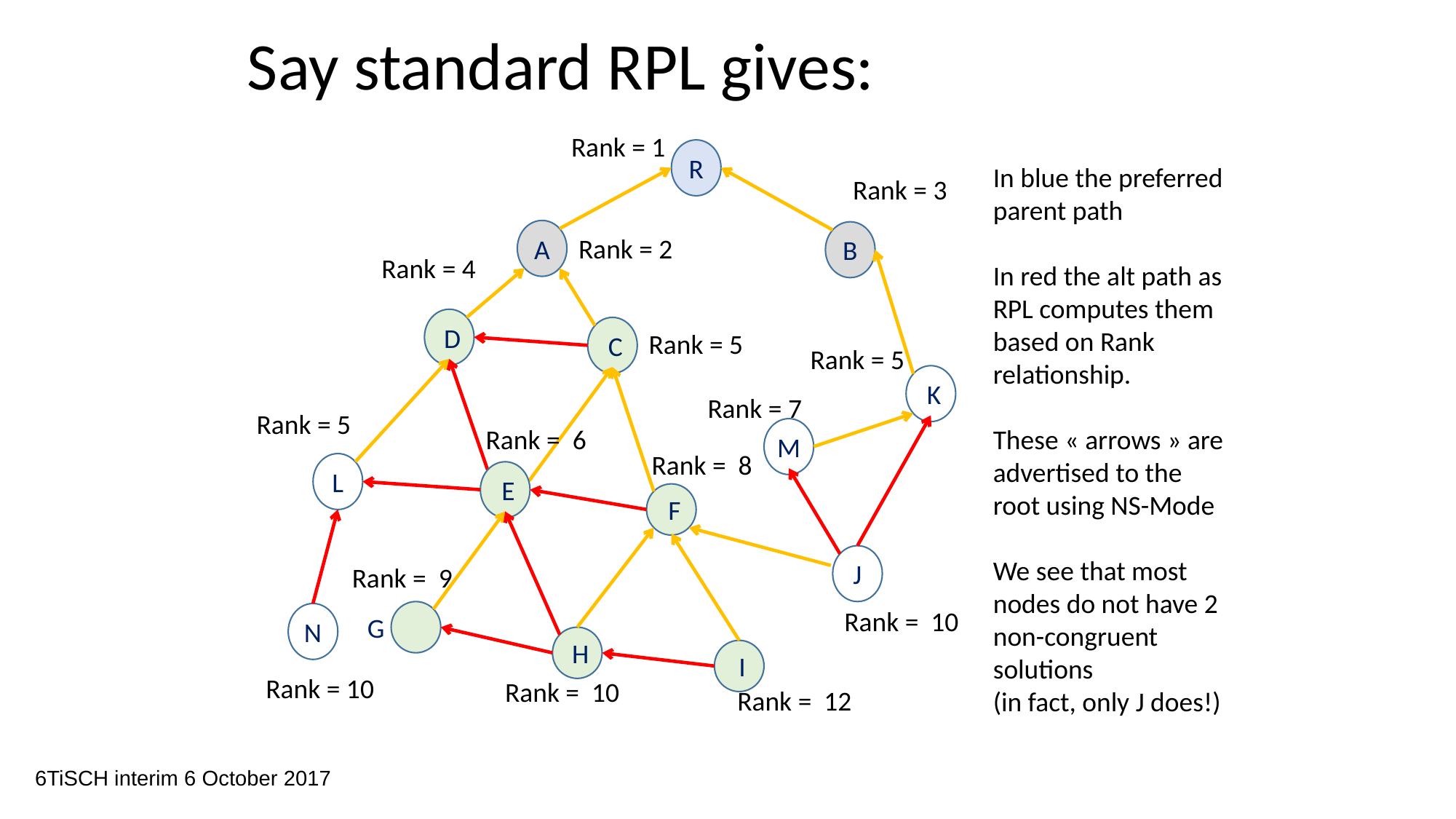

# Say standard RPL gives:
Rank = 1
R
A
B
 D
 C
 K
M
L
 E
 F
J
 G
N
 H
 I
In blue the preferred parent path

In red the alt path as RPL computes them based on Rank relationship.

These « arrows » are advertised to the root using NS-Mode

We see that most nodes do not have 2 non-congruent solutions
(in fact, only J does!)
Rank = 3
Rank = 2
Rank = 4
Rank = 5
Rank = 5
Rank = 7
Rank = 5
Rank =  6
Rank =  8
Rank =  9
Rank =  10
Rank = 10
Rank =  10
Rank =  12